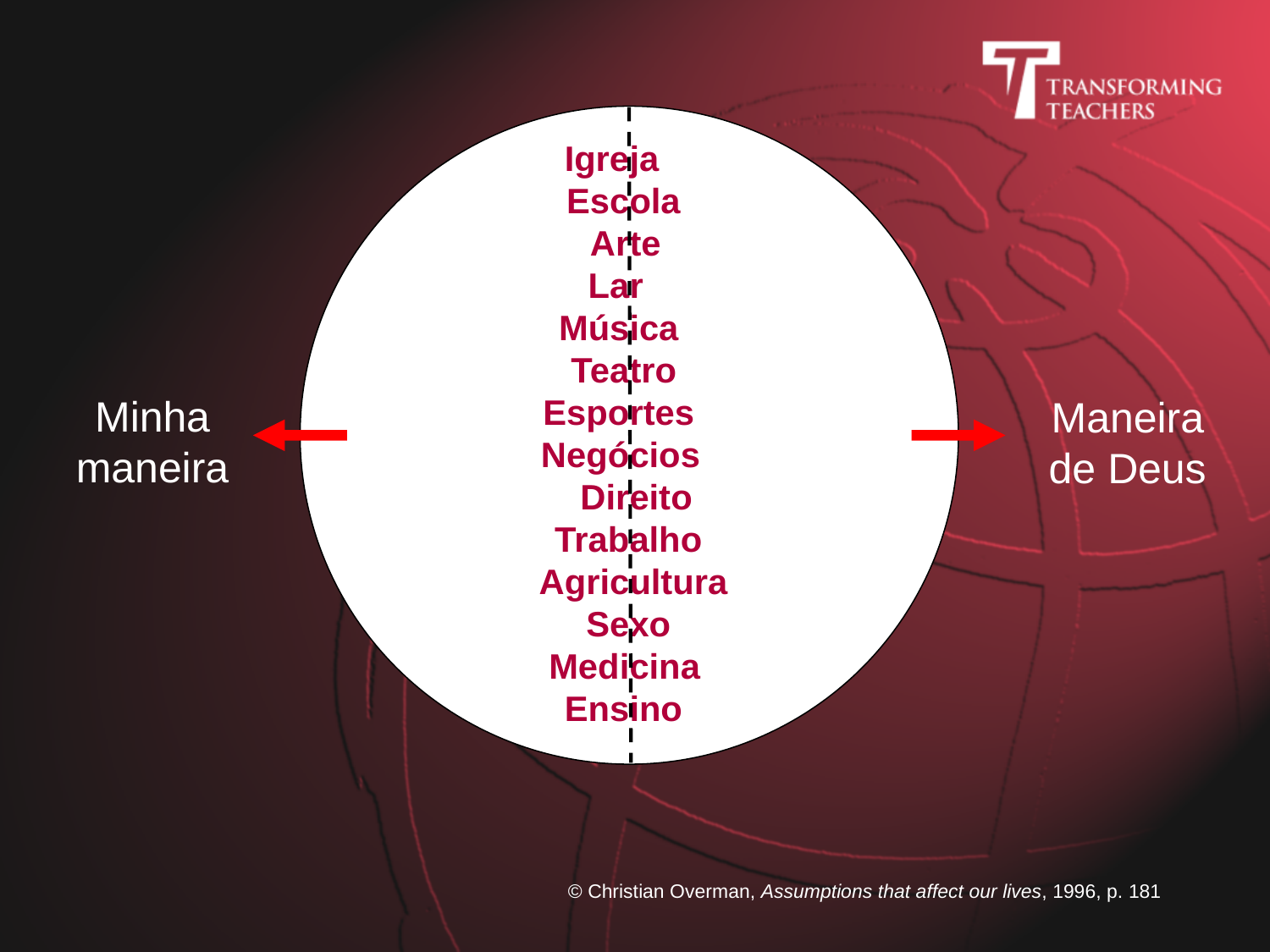

Igre
Esc
Ar
La
Mús
Tea
Espo
Negó
Dir
Trab
Agric
Se
Medi
Ens
ja
ola
te
r
ica
tro
rtes
cios
eito
alho
ultura
xo
cina
ino

Minha maneira
Maneira de Deus

© Christian Overman, Assumptions that affect our lives, 1996, p. 181